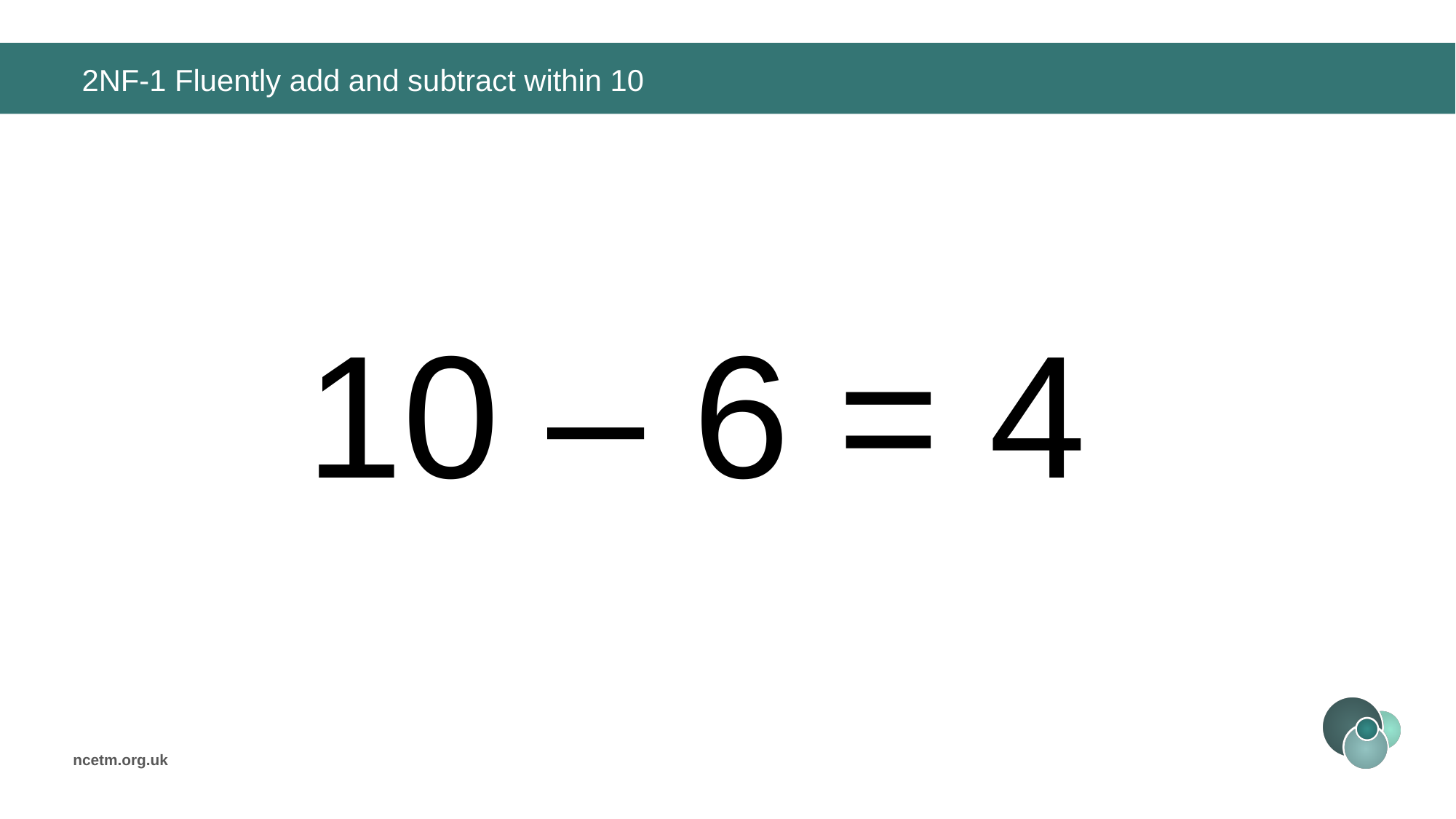

# 2NF-1 Fluently add and subtract within 10
10 – 6 =
4